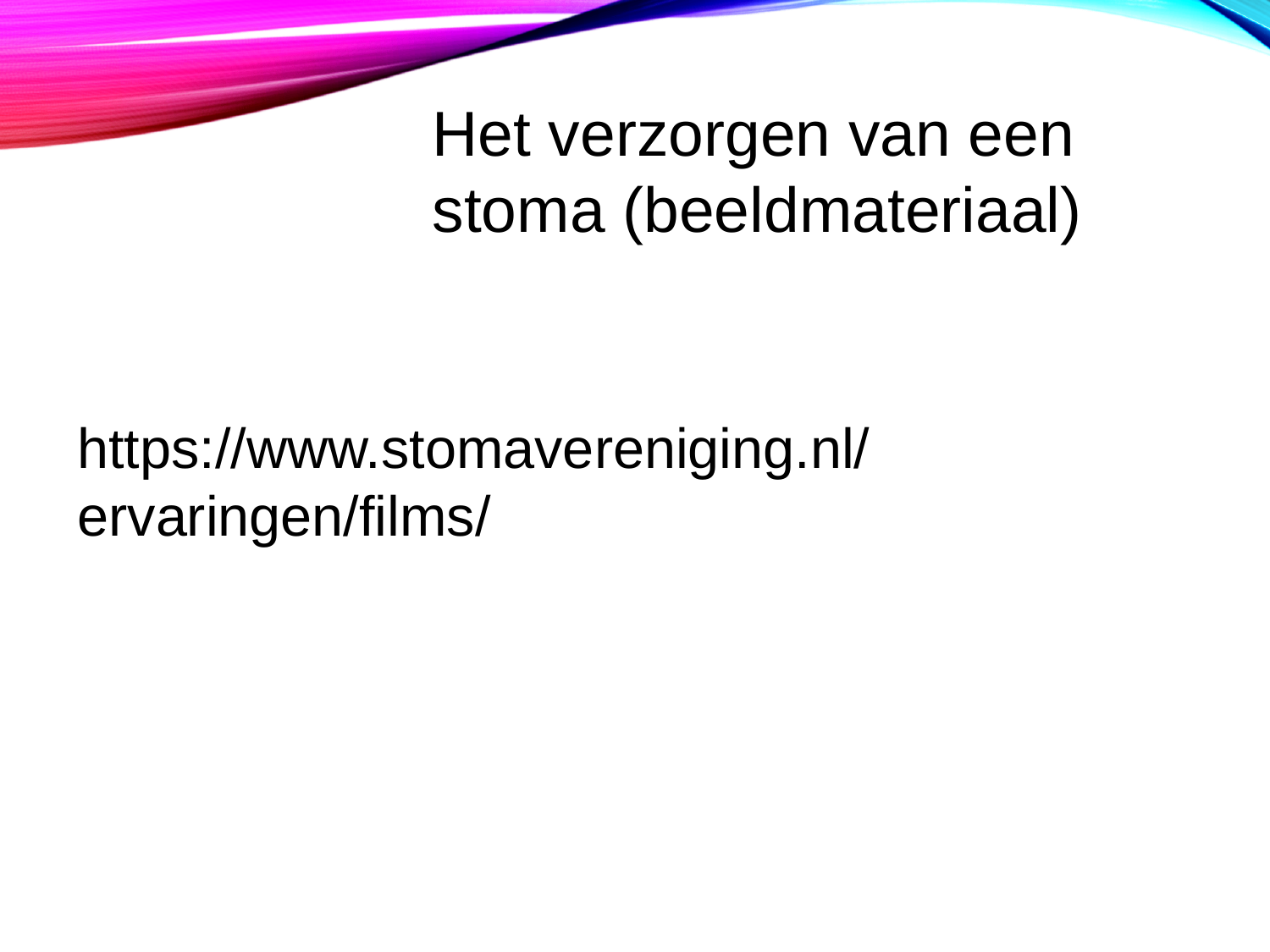

Het verzorgen van een stoma (beeldmateriaal)
https://www.stomavereniging.nl/ervaringen/films/